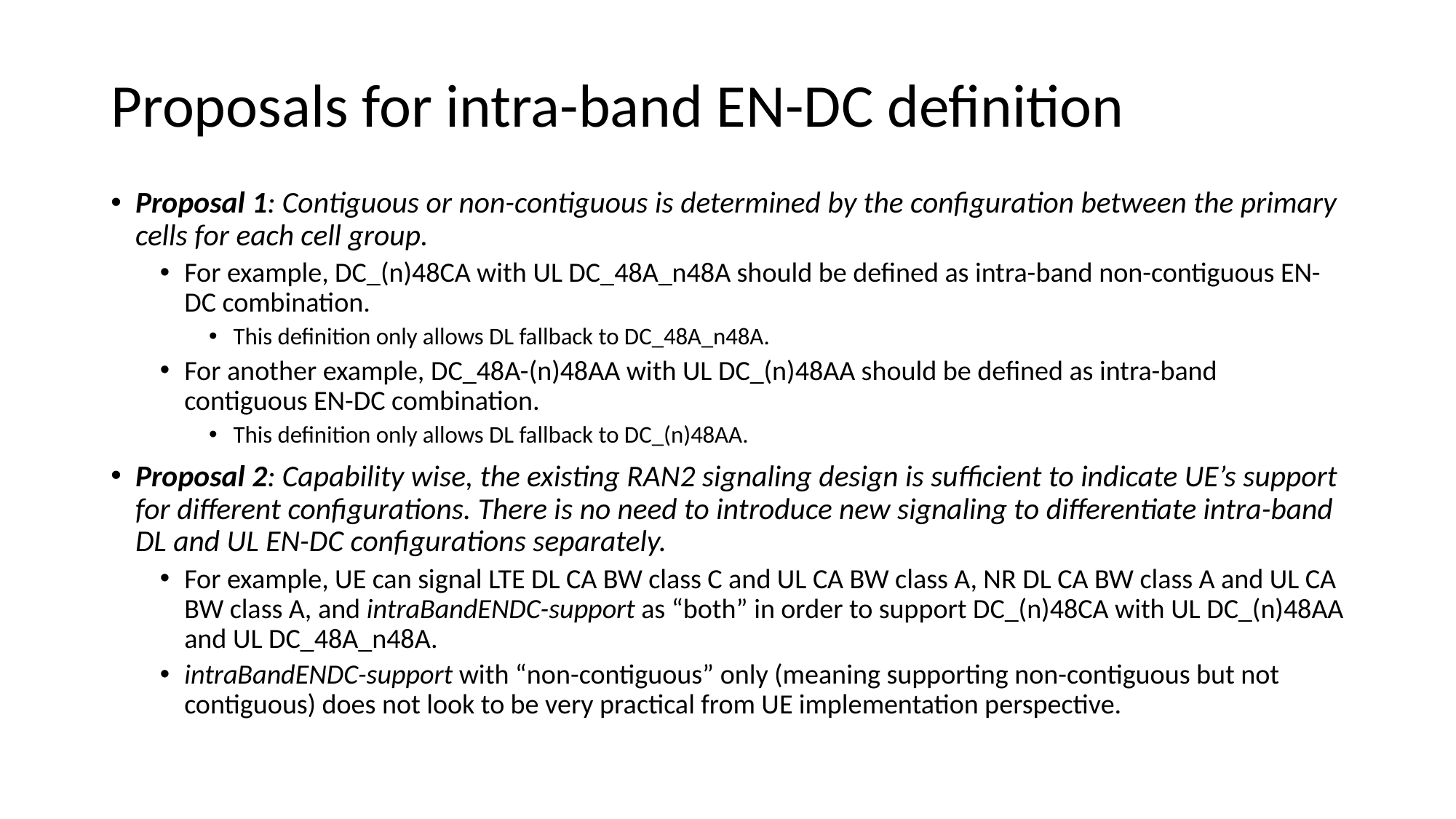

# Proposals for intra-band EN-DC definition
Proposal 1: Contiguous or non-contiguous is determined by the configuration between the primary cells for each cell group.
For example, DC_(n)48CA with UL DC_48A_n48A should be defined as intra-band non-contiguous EN-DC combination.
This definition only allows DL fallback to DC_48A_n48A.
For another example, DC_48A-(n)48AA with UL DC_(n)48AA should be defined as intra-band contiguous EN-DC combination.
This definition only allows DL fallback to DC_(n)48AA.
Proposal 2: Capability wise, the existing RAN2 signaling design is sufficient to indicate UE’s support for different configurations. There is no need to introduce new signaling to differentiate intra-band DL and UL EN-DC configurations separately.
For example, UE can signal LTE DL CA BW class C and UL CA BW class A, NR DL CA BW class A and UL CA BW class A, and intraBandENDC-support as “both” in order to support DC_(n)48CA with UL DC_(n)48AA and UL DC_48A_n48A.
intraBandENDC-support with “non-contiguous” only (meaning supporting non-contiguous but not contiguous) does not look to be very practical from UE implementation perspective.